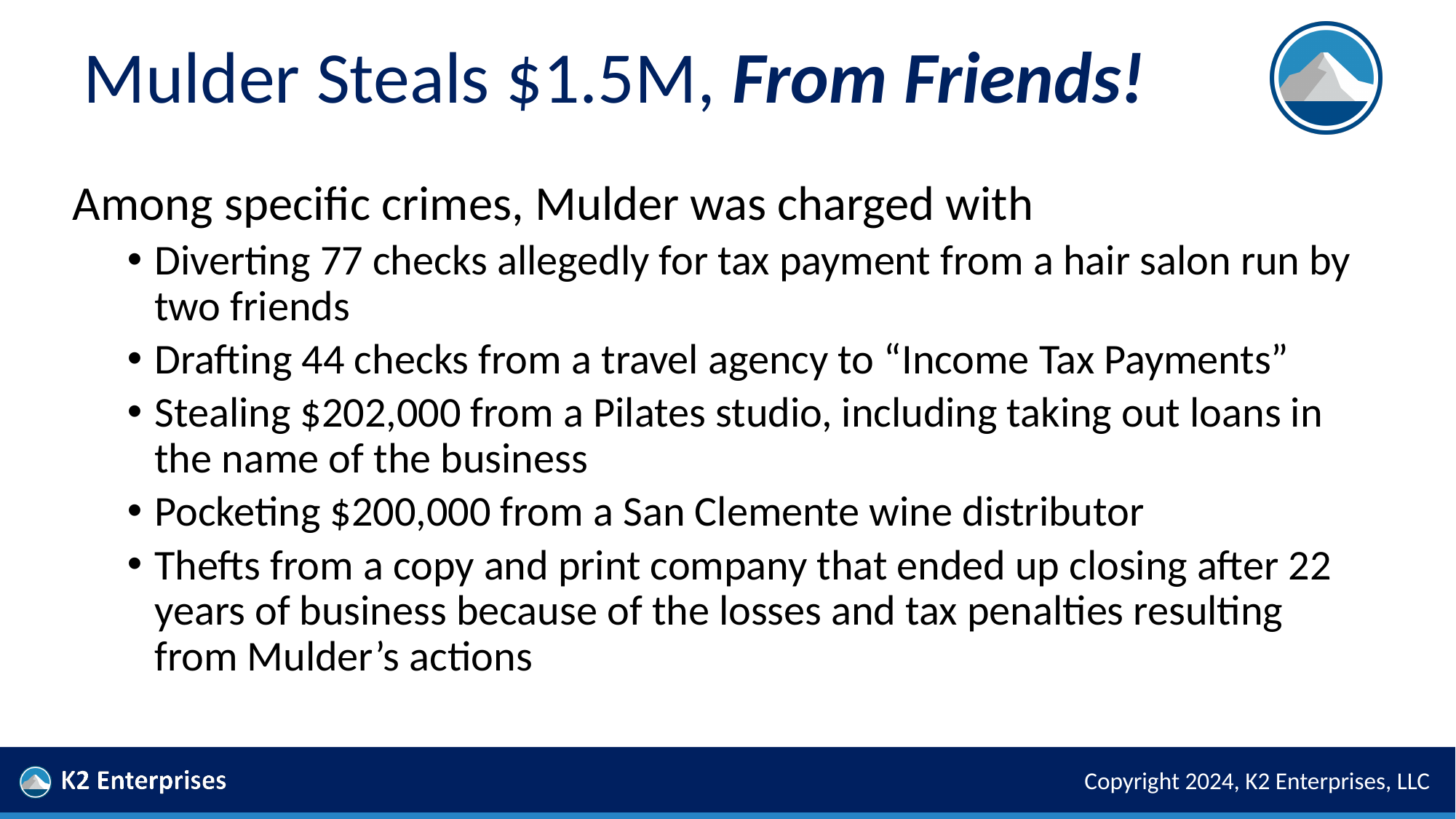

# Mulder Steals $1.5M, From Friends!
Among specific crimes, Mulder was charged with
Diverting 77 checks allegedly for tax payment from a hair salon run by
two friends
Drafting 44 checks from a travel agency to “Income Tax Payments”
Stealing $202,000 from a Pilates studio, including taking out loans in the name of the business
Pocketing $200,000 from a San Clemente wine distributor
Thefts from a copy and print company that ended up closing after 22
years of business because of the losses and tax penalties resulting from Mulder’s actions